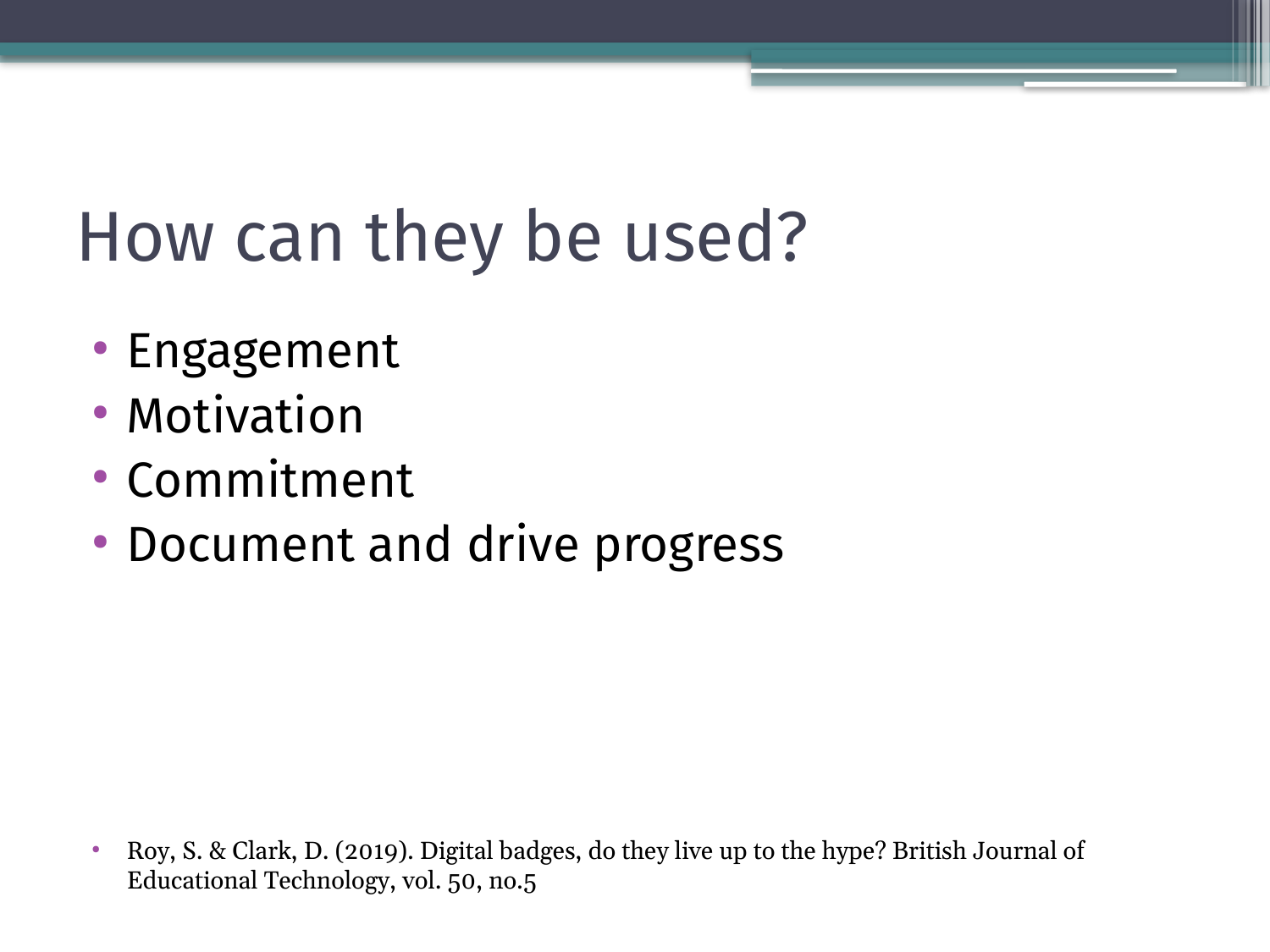

# How can they be used?
Engagement
Motivation
Commitment
Document and drive progress

Roy, S. & Clark, D. (2019). Digital badges, do they live up to the hype? British Journal of Educational Technology, vol. 50, no.5